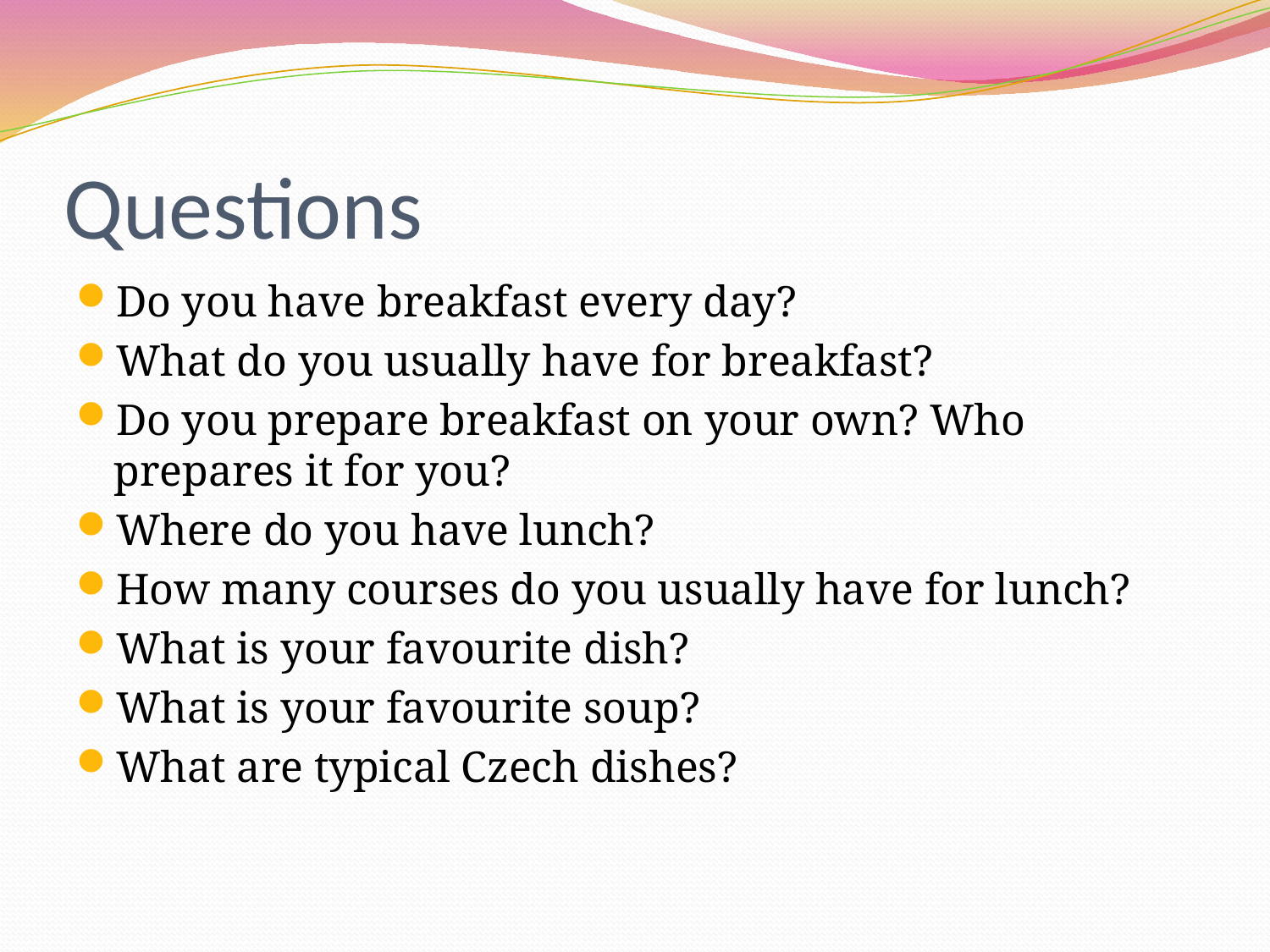

# Questions
Do you have breakfast every day?
What do you usually have for breakfast?
Do you prepare breakfast on your own? Who prepares it for you?
Where do you have lunch?
How many courses do you usually have for lunch?
What is your favourite dish?
What is your favourite soup?
What are typical Czech dishes?